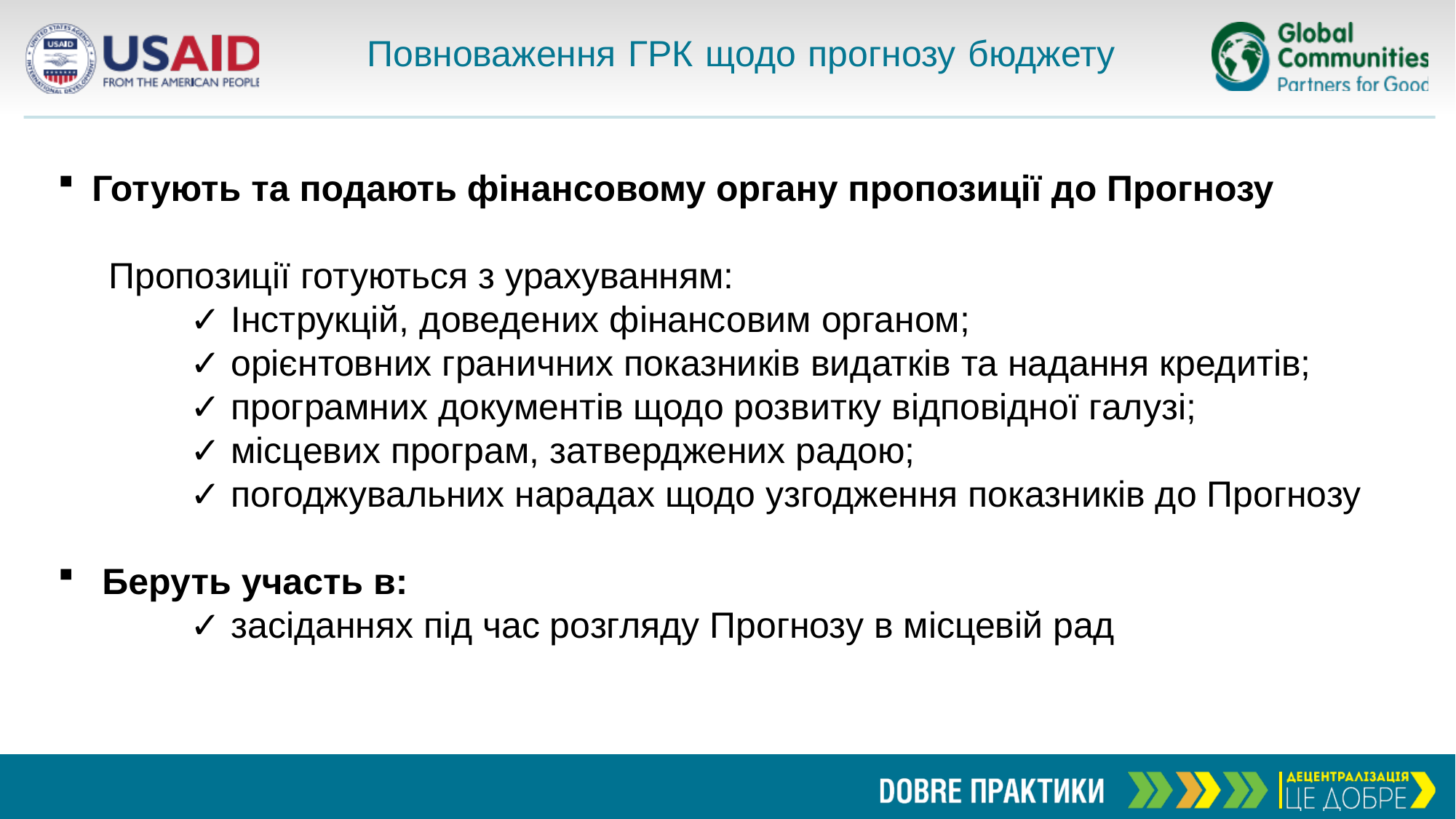

# Повноваження ГРК щодо прогнозу бюджету
Готують та подають фінансовому органу пропозиції до Прогнозу

     Пропозиції готуються з урахуванням:
             ✓ Інструкцій, доведених фінансовим органом;
             ✓ орієнтовних граничних показників видатків та надання кредитів;
             ✓ програмних документів щодо розвитку відповідної галузі;
             ✓ місцевих програм, затверджених радою;
             ✓ погоджувальних нарадах щодо узгодження показників до Прогнозу

 Беруть участь в:
             ✓ засіданнях під час розгляду Прогнозу в місцевій рад